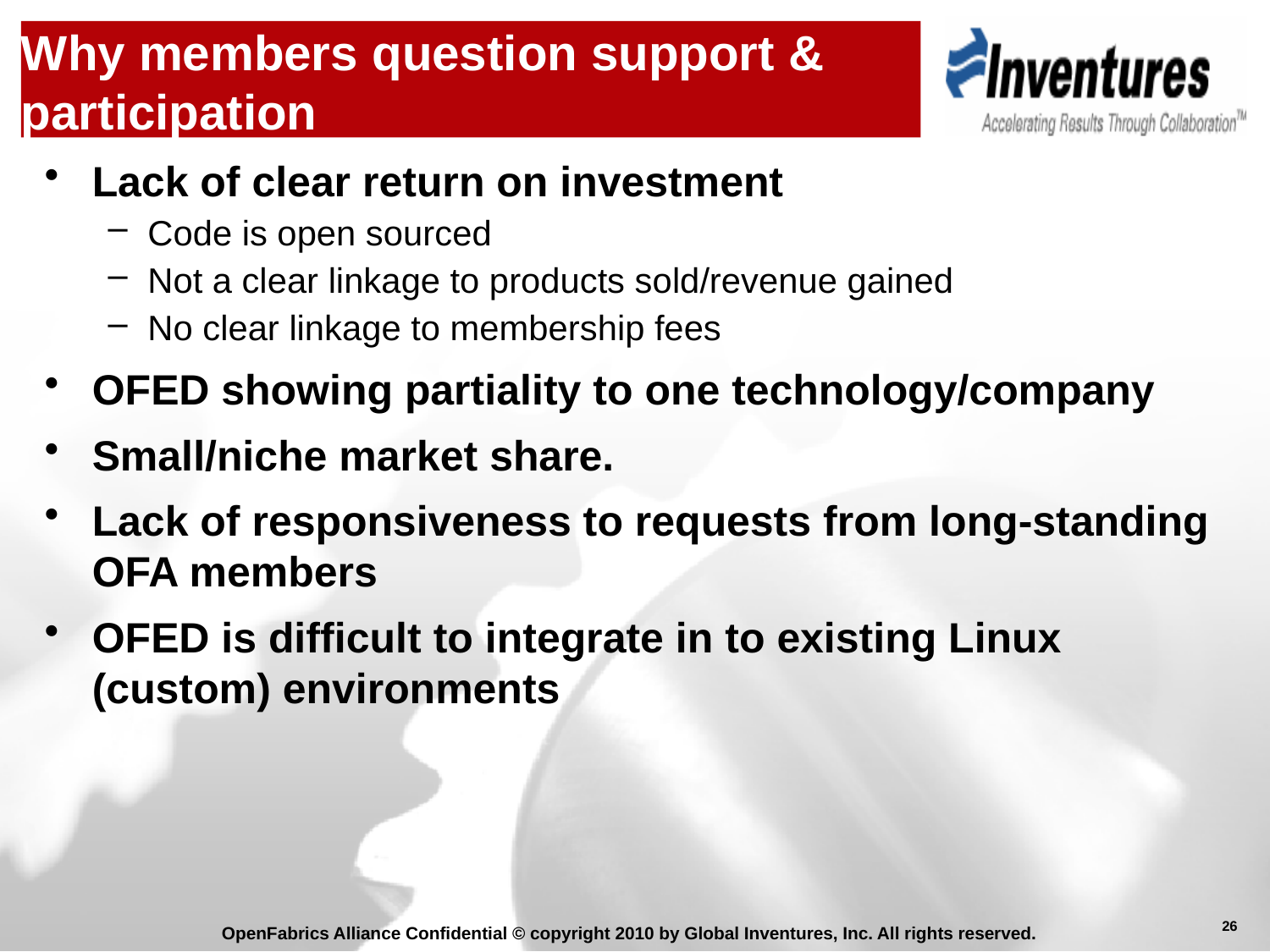

# Why members question support & participation
Lack of clear return on investment
Code is open sourced
Not a clear linkage to products sold/revenue gained
No clear linkage to membership fees
OFED showing partiality to one technology/company
Small/niche market share.
Lack of responsiveness to requests from long-standing OFA members
OFED is difficult to integrate in to existing Linux (custom) environments